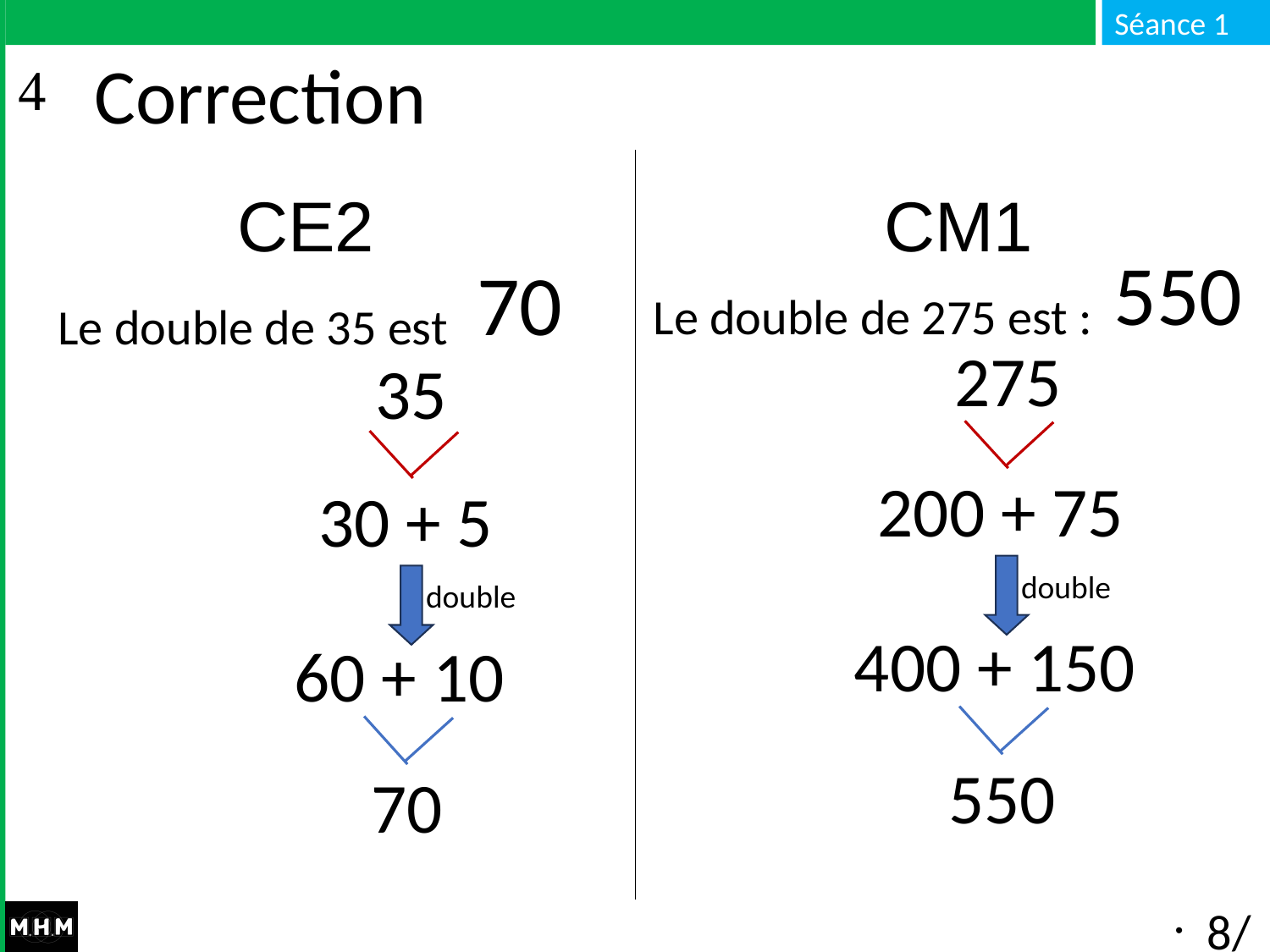

# Correction

CE2                          CM1
Le double de 275 est : …

Le double de 35 est : …

550
70
275
35

200 + 75
30 + 5

double

double
400 + 150
60 + 10

550
70
8/8